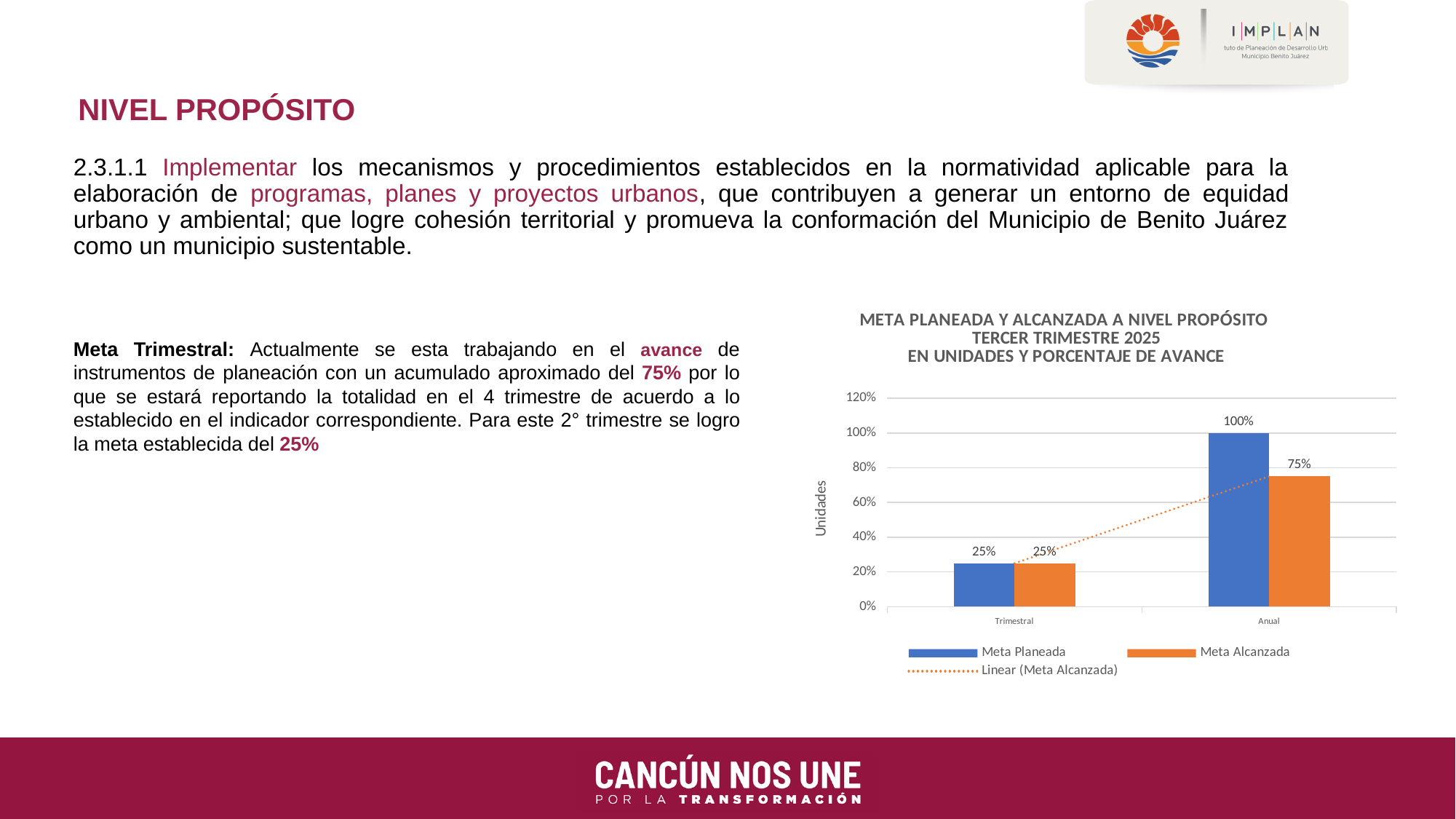

NIVEL PROPÓSITO
2.3.1.1 Implementar los mecanismos y procedimientos establecidos en la normatividad aplicable para la elaboración de programas, planes y proyectos urbanos, que contribuyen a generar un entorno de equidad urbano y ambiental; que logre cohesión territorial y promueva la conformación del Municipio de Benito Juárez como un municipio sustentable.

### Chart: META PLANEADA Y ALCANZADA A NIVEL PROPÓSITO
TERCER TRIMESTRE 2025
EN UNIDADES Y PORCENTAJE DE AVANCE

| Category | Meta Planeada | Meta Alcanzada |
|---|---|---|
| Trimestral | 0.25 | 0.25 |
| Anual | 1.0 | 0.75 |
Meta Trimestral: Actualmente se esta trabajando en el avance de instrumentos de planeación con un acumulado aproximado del 75% por lo que se estará reportando la totalidad en el 4 trimestre de acuerdo a lo establecido en el indicador correspondiente. Para este 2° trimestre se logro la meta establecida del 25%